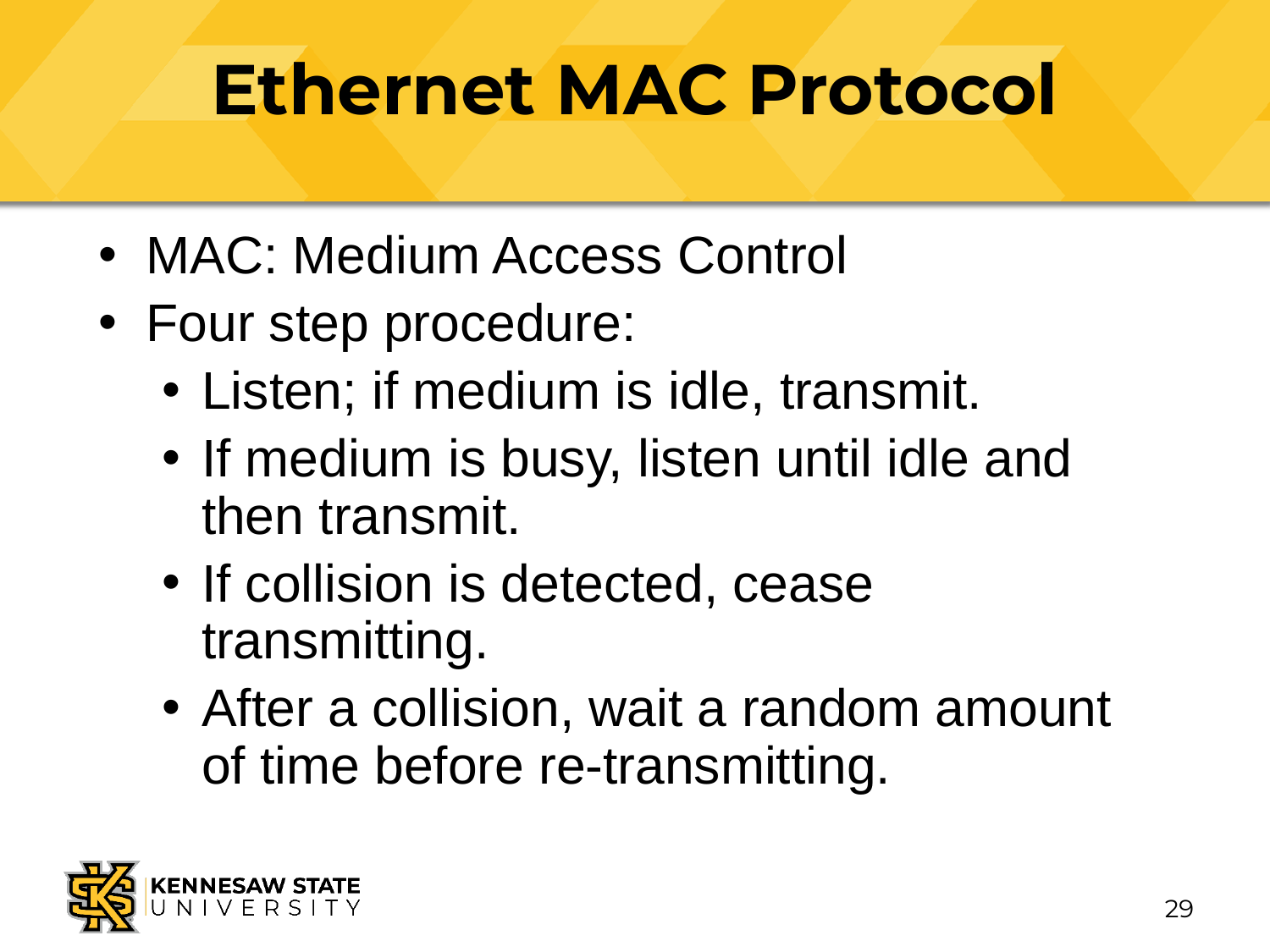

# Ethernet MAC Protocol
MAC: Medium Access Control
Four step procedure:
Listen; if medium is idle, transmit.
If medium is busy, listen until idle and then transmit.
If collision is detected, cease transmitting.
After a collision, wait a random amount of time before re-transmitting.
29